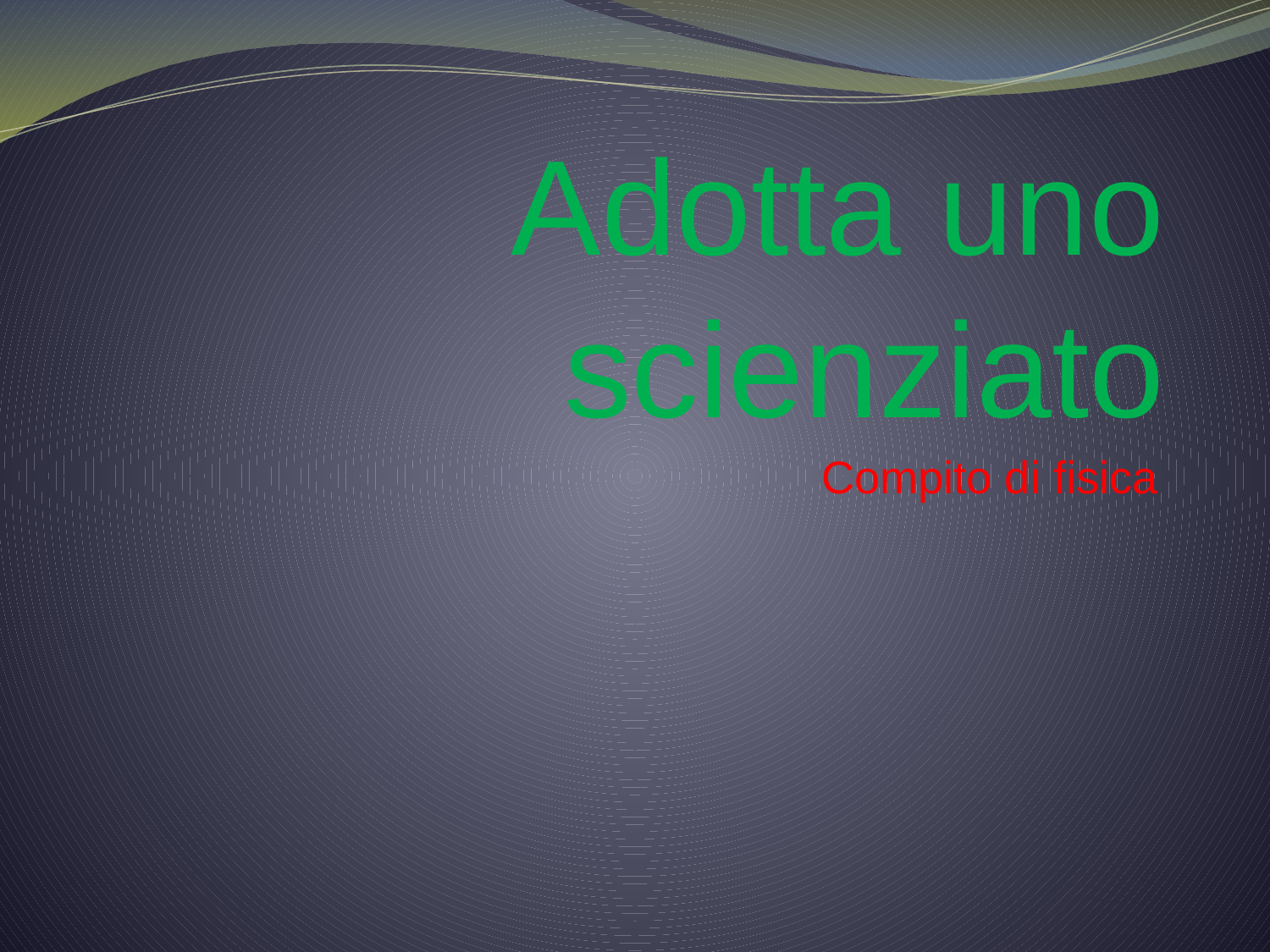

# Adotta uno scienziato
Compito di fisica